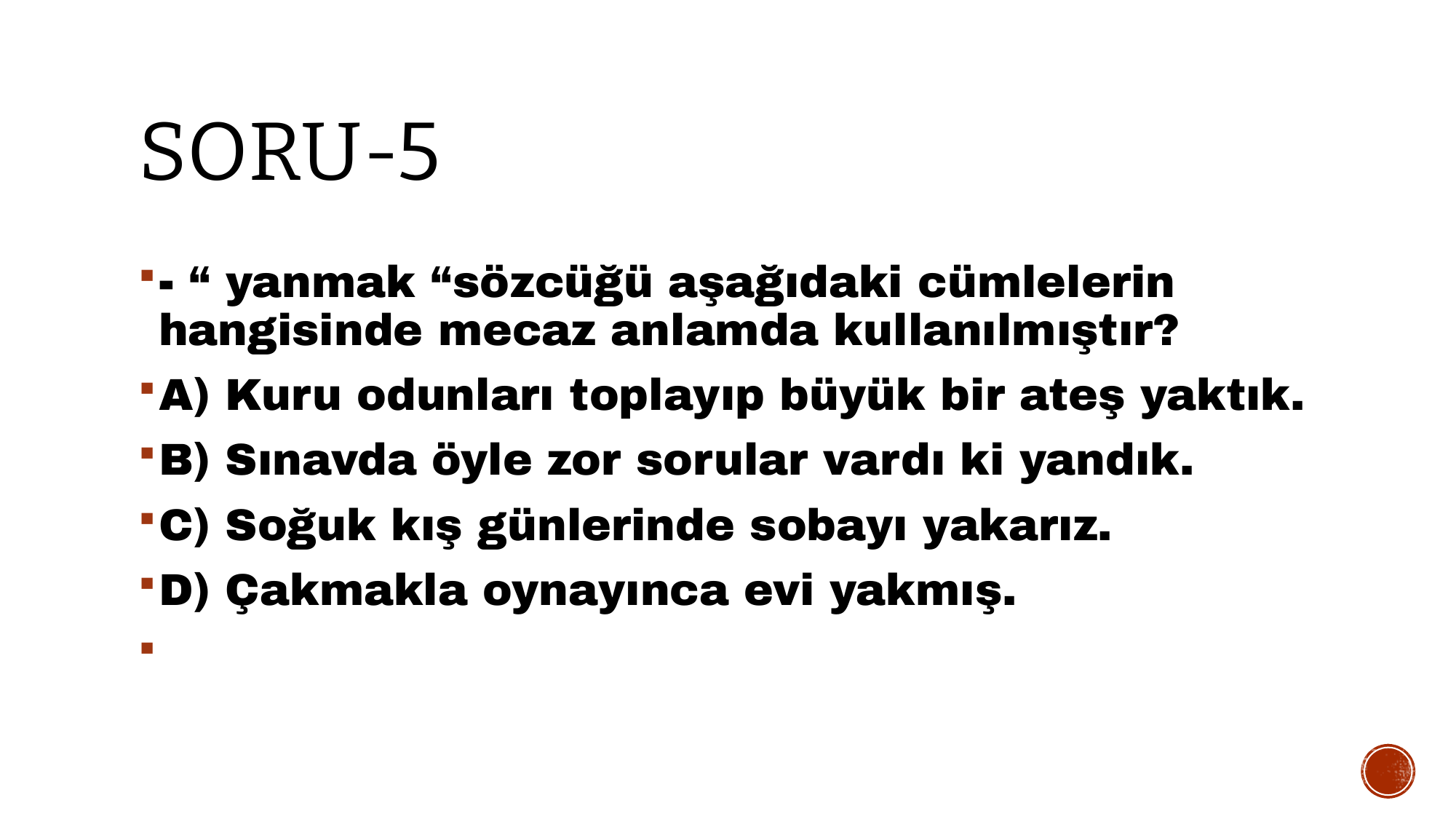

# Soru-5
- “ yanmak “sözcüğü aşağıdaki cümlelerin hangisinde mecaz anlamda kullanılmıştır?
A) Kuru odunları toplayıp büyük bir ateş yaktık.
B) Sınavda öyle zor sorular vardı ki yandık.
C) Soğuk kış günlerinde sobayı yakarız.
D) Çakmakla oynayınca evi yakmış.